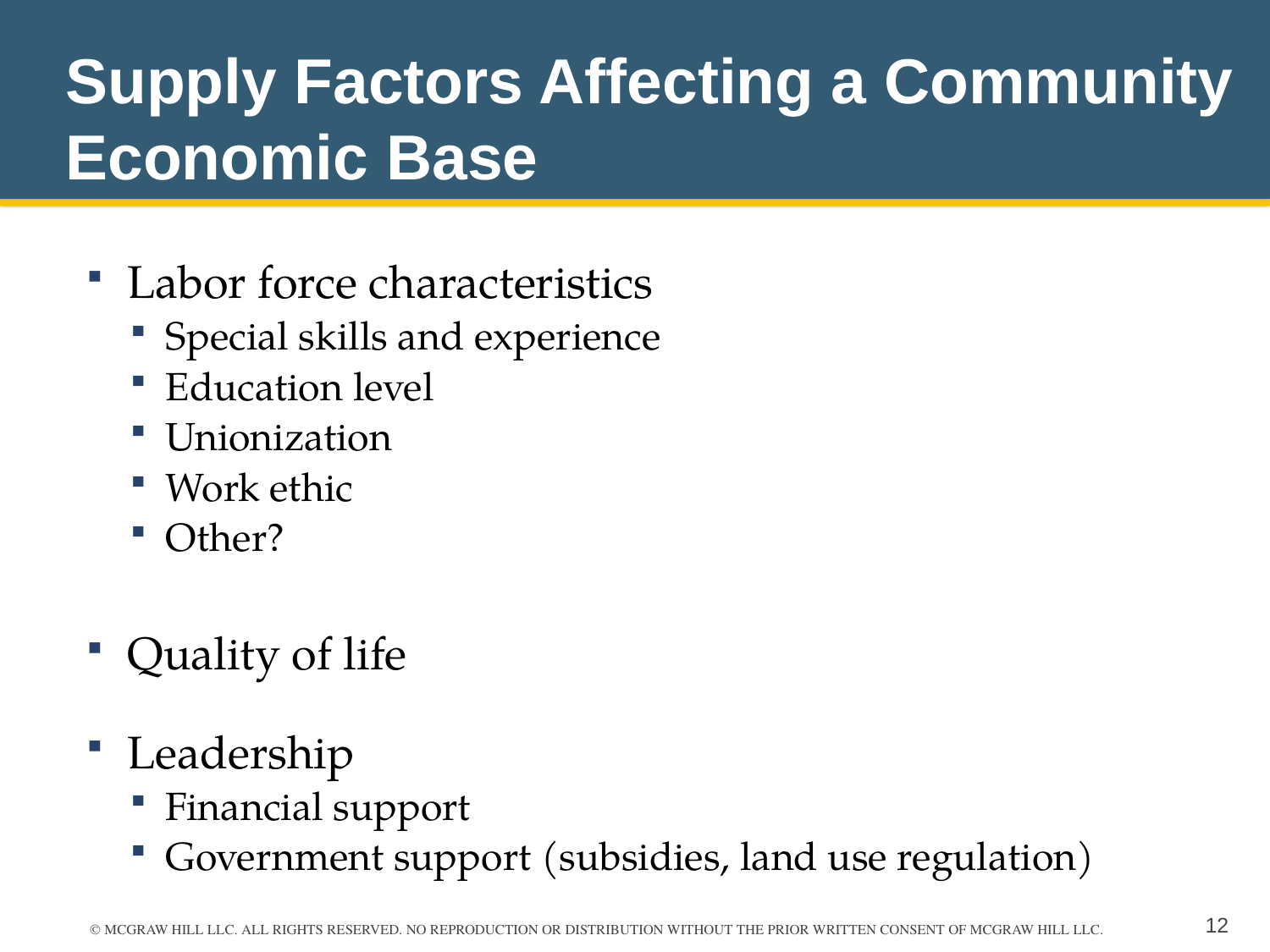

# Supply Factors Affecting a Community Economic Base
Labor force characteristics
Special skills and experience
Education level
Unionization
Work ethic
Other?

Quality of life

Leadership
Financial support
Government support (subsidies, land use regulation)

© MCGRAW HILL LLC. ALL RIGHTS RESERVED. NO REPRODUCTION OR DISTRIBUTION WITHOUT THE PRIOR WRITTEN CONSENT OF MCGRAW HILL LLC.
12